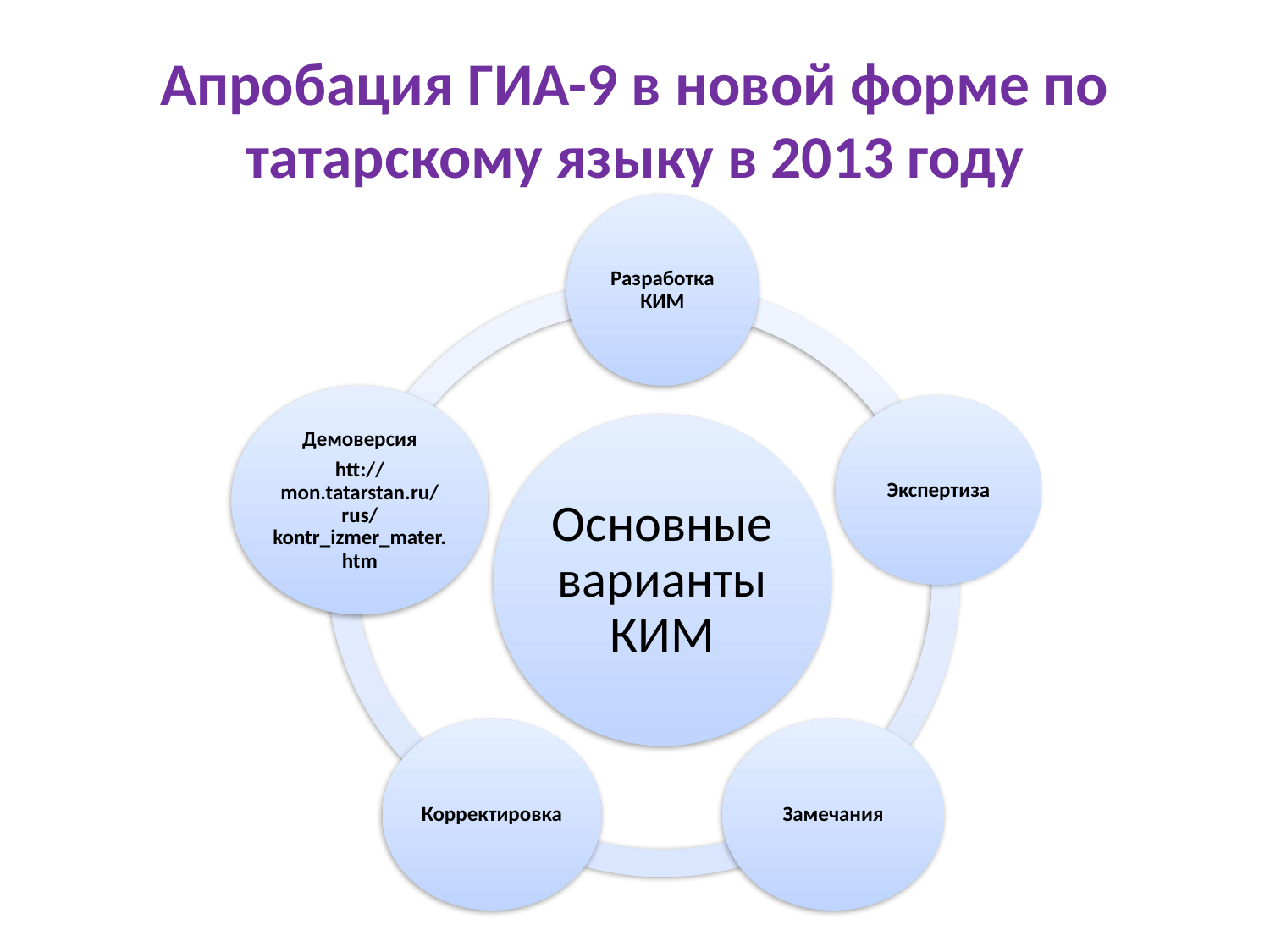

# Апробация ГИА-9 в новой форме по татарскому языку в 2013 году
Основные варианты КИМ
Разработка КИМ
Экспертиза
Замечания
Корректировка
Демоверсия
htt://mon.tatarstan.ru/rus/kontr_izmer_mater.htm